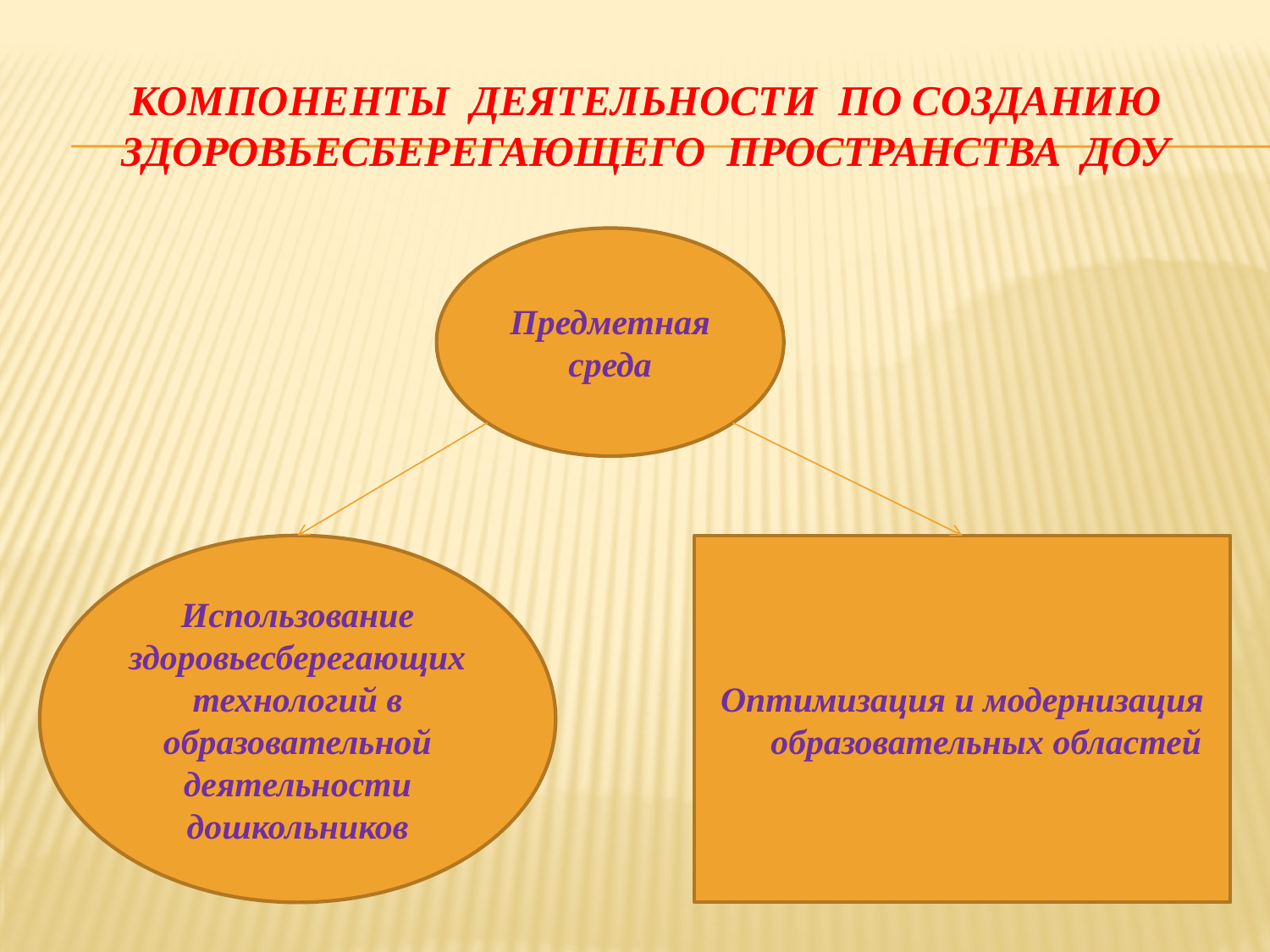

# Компоненты  деятельности  по созданию здоровьесберегающего  пространства  ДОУ
Предметная среда
Использование здоровьесберегающих технологий в образовательной деятельности дошкольников
Оптимизация и модернизация образовательных областей